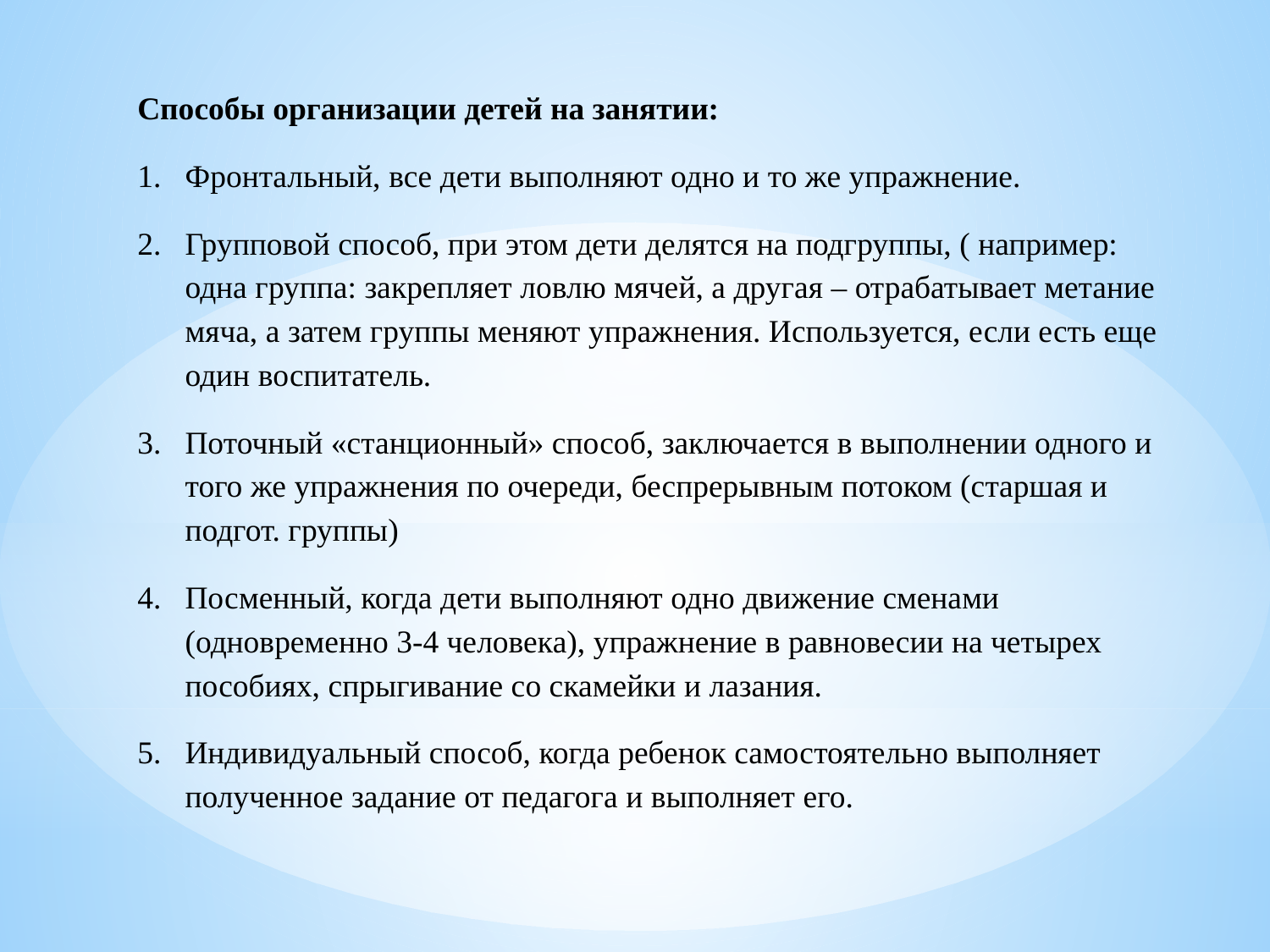

Способы организации детей на занятии:
Фронтальный, все дети выполняют одно и то же упражнение.
Групповой способ, при этом дети делятся на подгруппы, ( например: одна группа: закрепляет ловлю мячей, а другая – отрабатывает метание мяча, а затем группы меняют упражнения. Используется, если есть еще один воспитатель.
Поточный «станционный» способ, заключается в выполнении одного и того же упражнения по очереди, беспрерывным потоком (старшая и подгот. группы)
Посменный, когда дети выполняют одно движение сменами (одновременно 3-4 человека), упражнение в равновесии на четырех пособиях, спрыгивание со скамейки и лазания.
Индивидуальный способ, когда ребенок самостоятельно выполняет полученное задание от педагога и выполняет его.